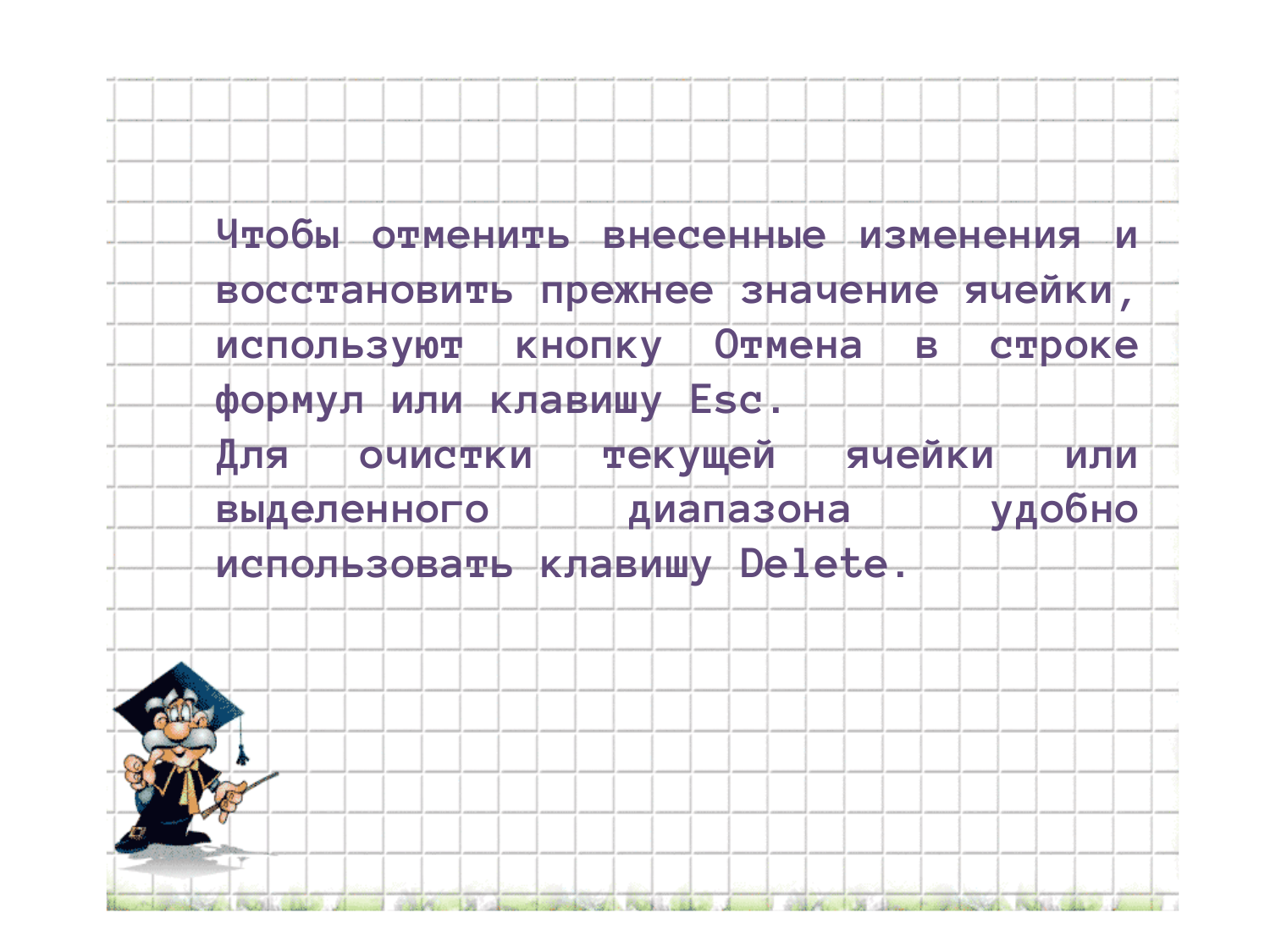

Чтобы отменить внесенные изменения и восстановить прежнее значение ячейки, используют кнопку Отмена в строке формул или клавишу Esc.
Для очистки текущей ячейки или выделенного диапазона удобно использовать клавишу Delete.